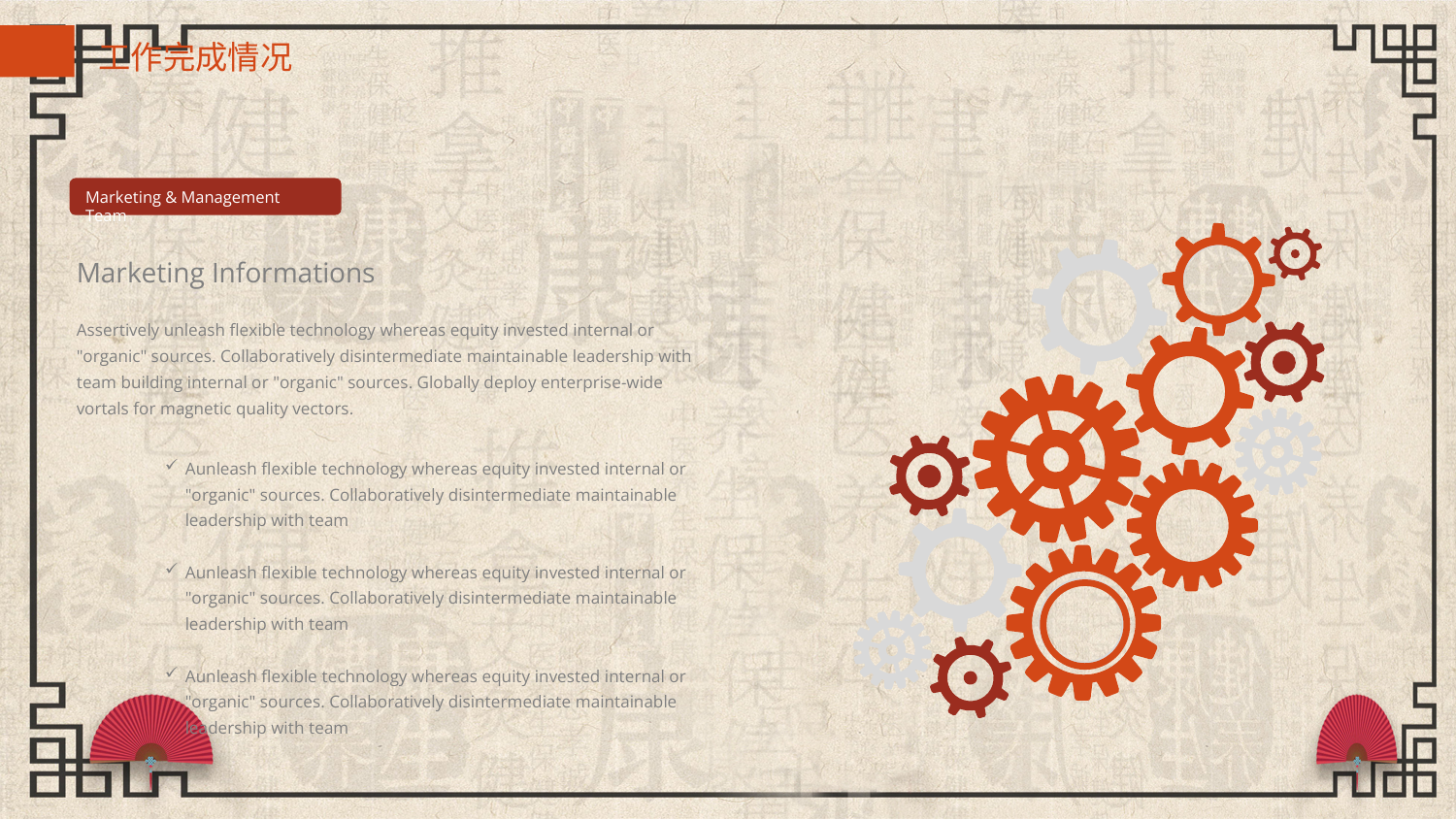

Marketing & Management Team

Marketing Informations

Assertively unleash flexible technology whereas equity invested internal or "organic" sources. Collaboratively disintermediate maintainable leadership with team building internal or "organic" sources. Globally deploy enterprise-wide vortals for magnetic quality vectors.

Aunleash flexible technology whereas equity invested internal or "organic" sources. Collaboratively disintermediate maintainable leadership with team

Aunleash flexible technology whereas equity invested internal or "organic" sources. Collaboratively disintermediate maintainable leadership with team

Aunleash flexible technology whereas equity invested internal or "organic" sources. Collaboratively disintermediate maintainable leadership with team